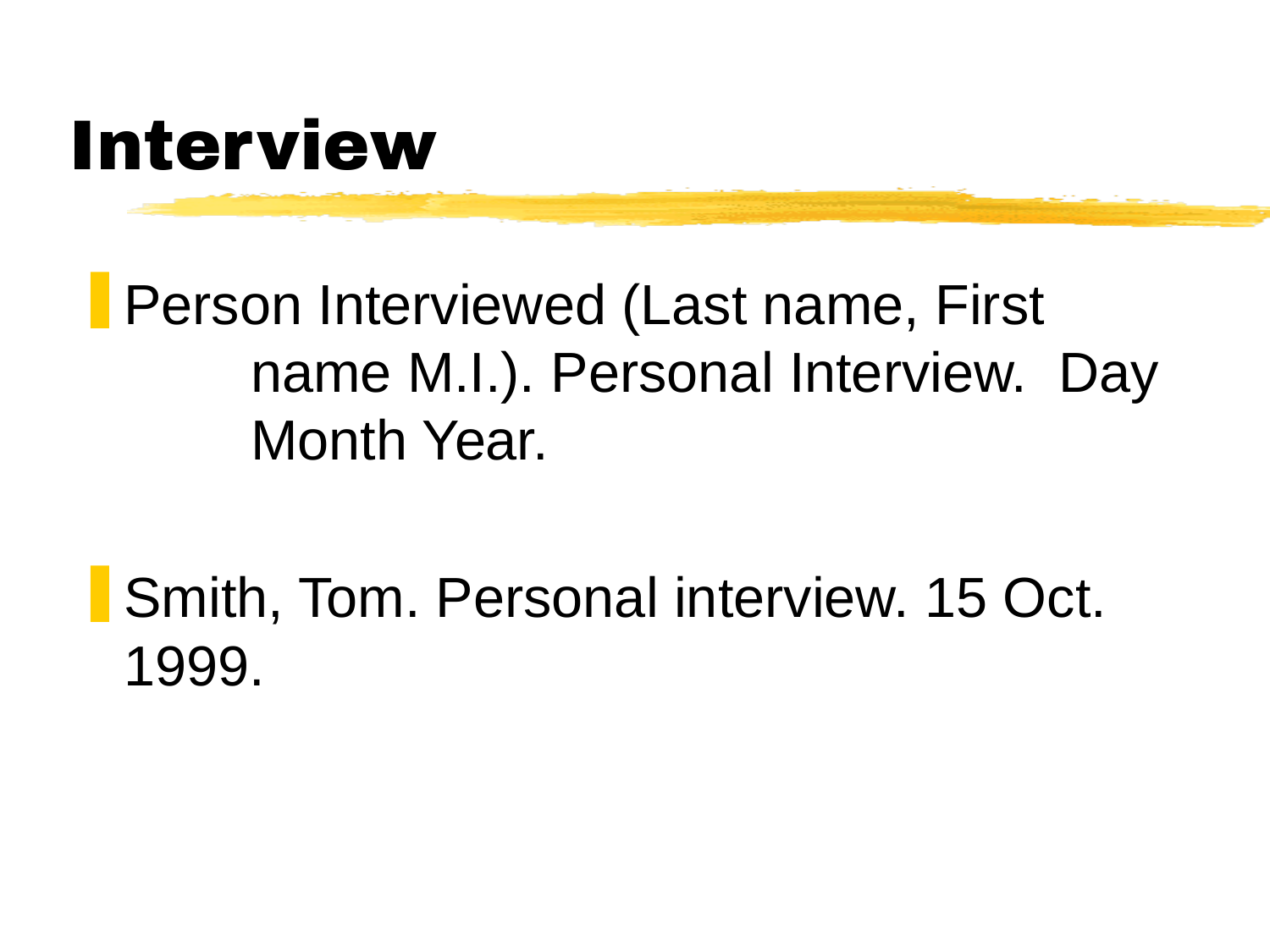

# Interview
Person Interviewed (Last name, First 		name M.I.). Personal Interview.  Day 	Month Year.

Smith, Tom. Personal interview. 15 Oct. 	1999.